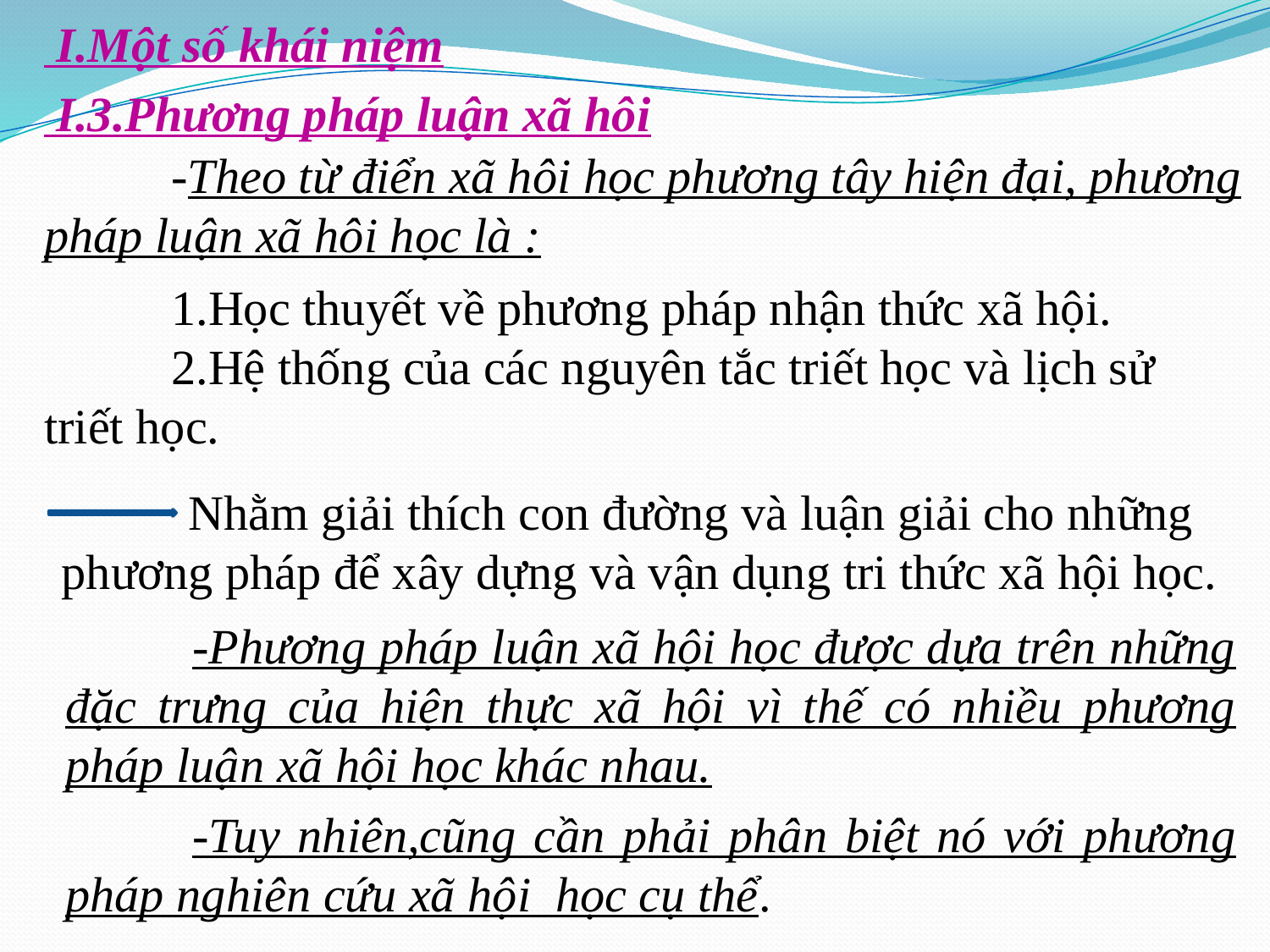

I.Một số khái niệm
 I.3.Phương pháp luận xã hôi

	-Theo từ điển xã hôi học phương tây hiện đại, phương pháp luận xã hôi học là :
	1.Học thuyết về phương pháp nhận thức xã hội.
	2.Hệ thống của các nguyên tắc triết học và lịch sử triết học.
	Nhằm giải thích con đường và luận giải cho những phương pháp để xây dựng và vận dụng tri thức xã hội học.

	-Phương pháp luận xã hội học được dựa trên những đặc trưng của hiện thực xã hội vì thế có nhiều phương pháp luận xã hội học khác nhau.
	-Tuy nhiên,cũng cần phải phân biệt nó với phương pháp nghiên cứu xã hội  học cụ thể.